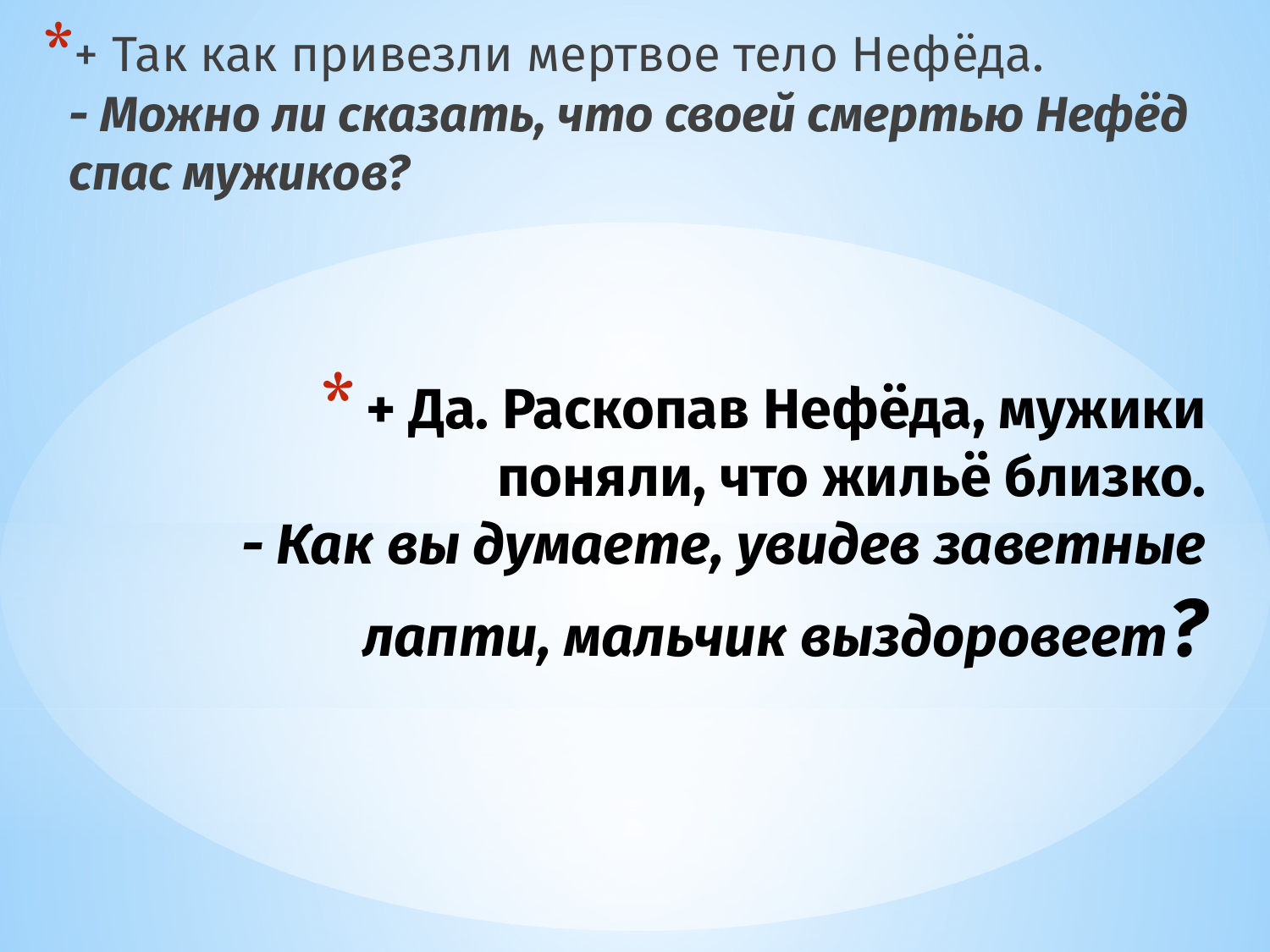

+ Так как привезли мертвое тело Нефёда.
- Можно ли сказать, что своей смертью Нефёд спас мужиков?
# + Да. Раскопав Нефёда, мужики поняли, что жильё близко. - Как вы думаете, увидев заветные лапти, мальчик выздоровеет?